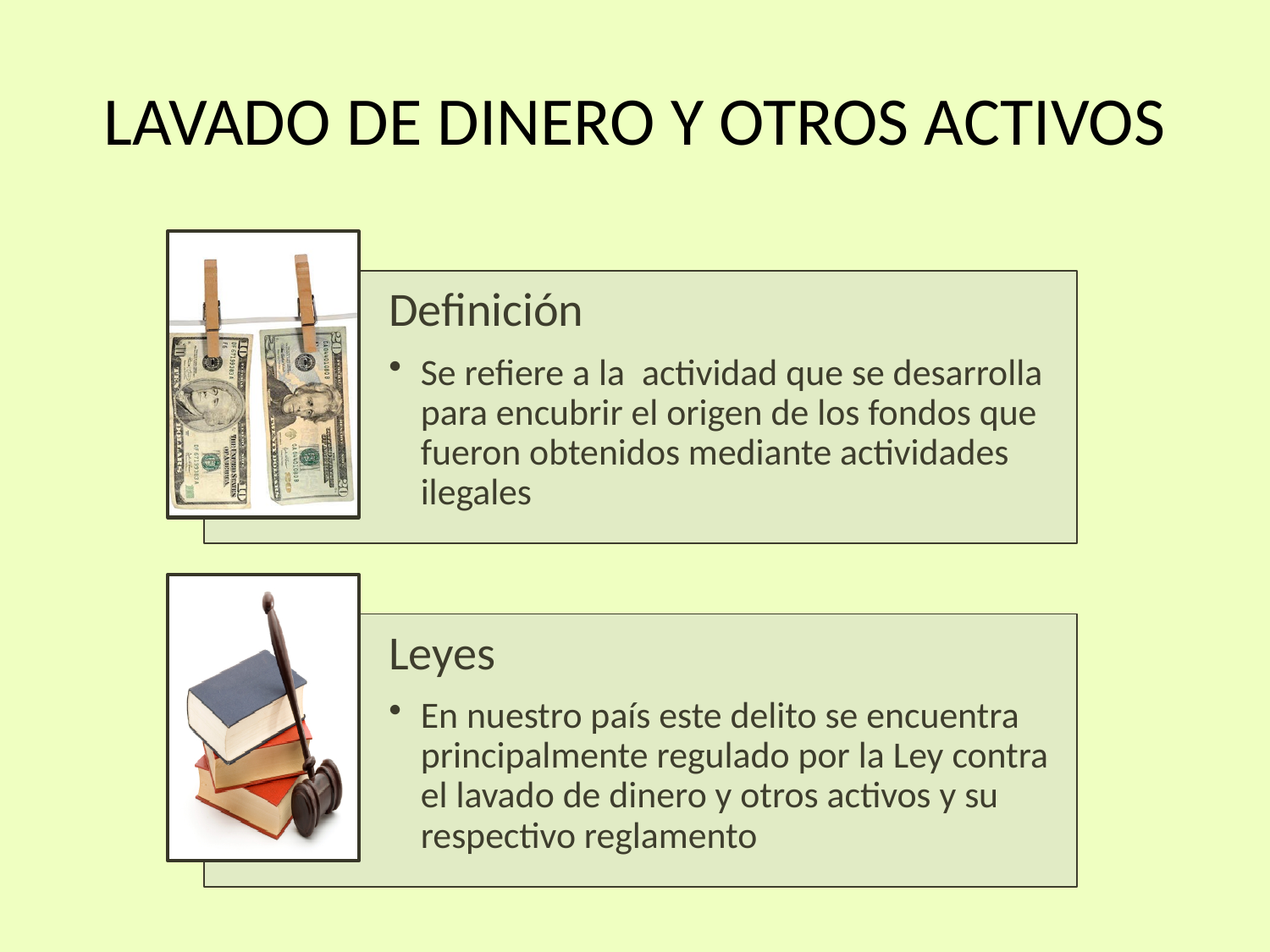

# LAVADO DE DINERO Y OTROS ACTIVOS
Definición
Se refiere a la  actividad que se desarrolla para encubrir el origen de los fondos que fueron obtenidos mediante actividades ilegales
Leyes
En nuestro país este delito se encuentra principalmente regulado por la Ley contra el lavado de dinero y otros activos y su respectivo reglamento